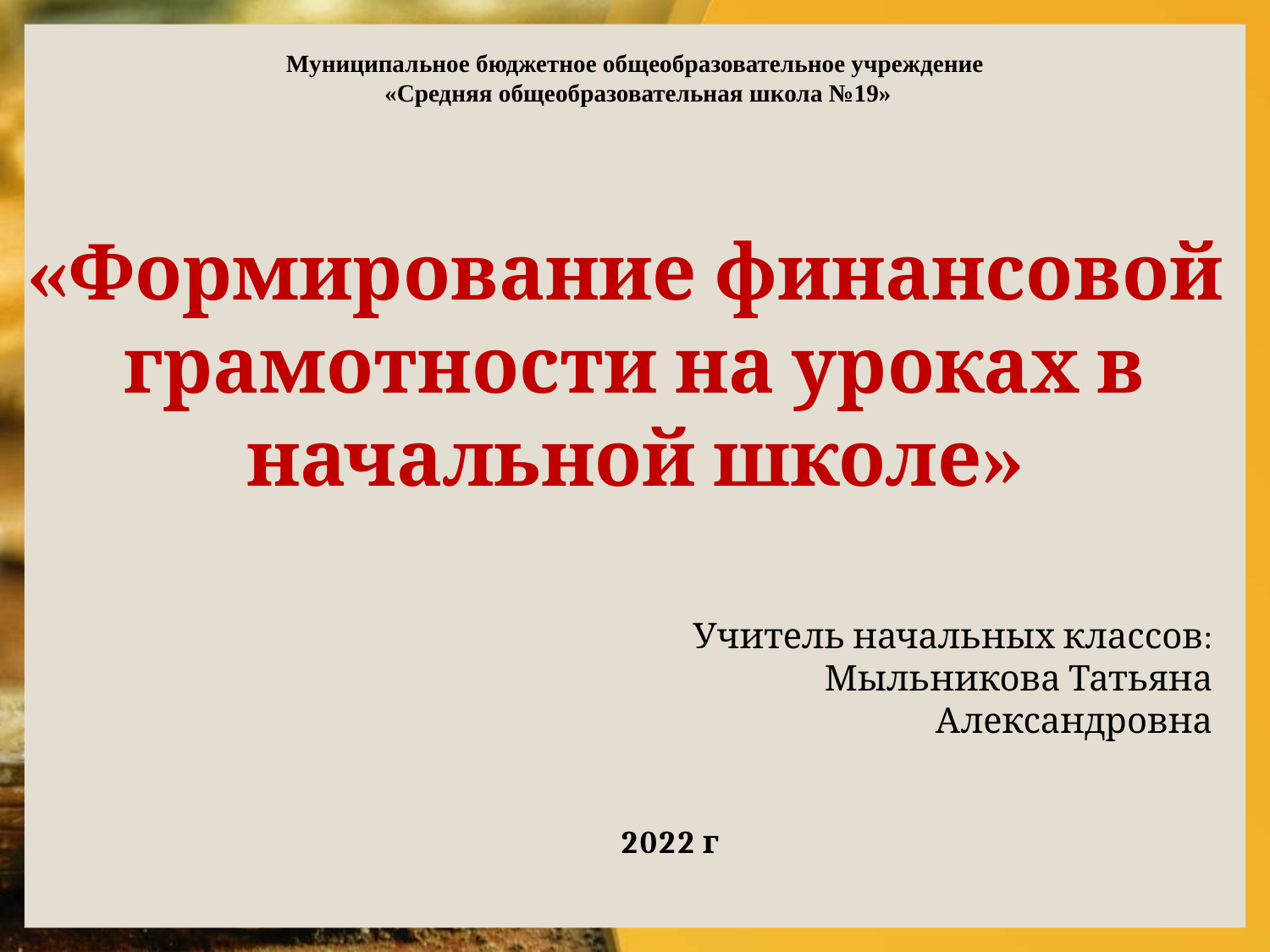

Муниципальное бюджетное общеобразовательное учреждение
 «Средняя общеобразовательная школа №19»
«Формирование финансовой
грамотности на уроках в
начальной школе»
Учитель начальных классов:
Мыльникова Татьяна Александровна
2022 г